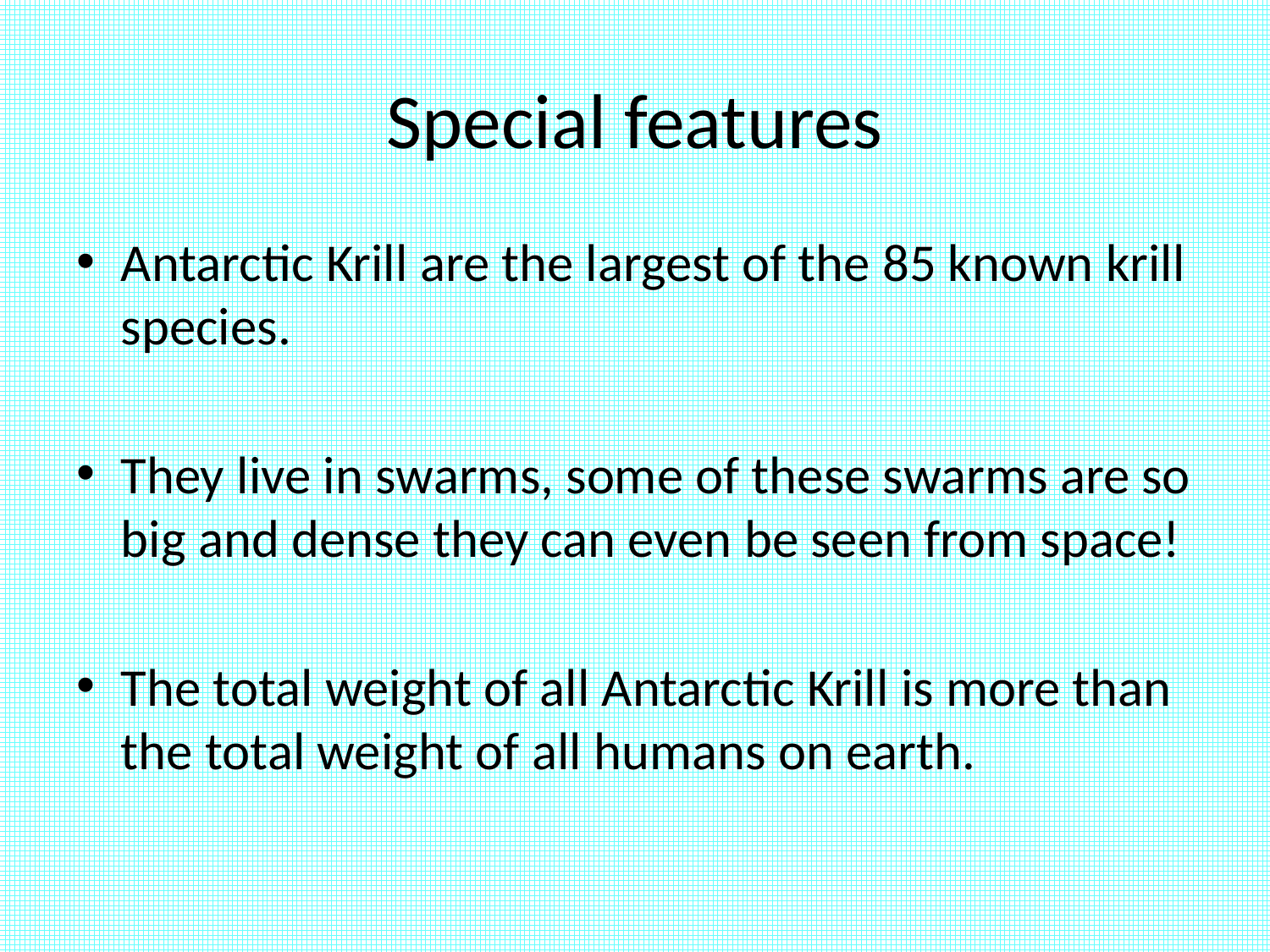

# Special features
Antarctic Krill are the largest of the 85 known krill species.

They live in swarms, some of these swarms are so big and dense they can even be seen from space!

The total weight of all Antarctic Krill is more than the total weight of all humans on earth.